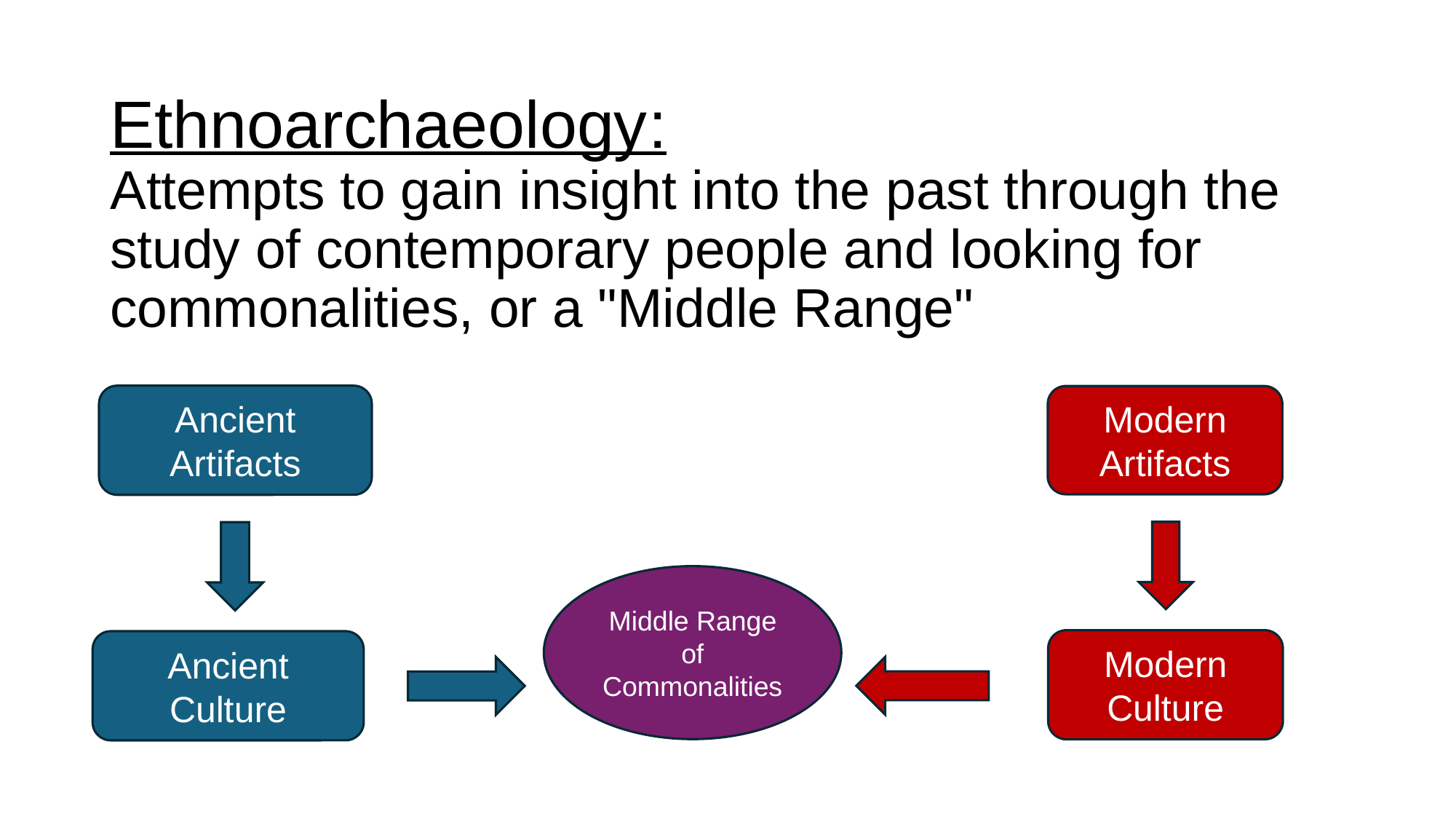

# Ethnoarchaeology: Attempts to gain insight into the past through the study of contemporary people and looking for commonalities, or a "Middle Range"
Ancient Artifacts
Modern Artifacts

Middle Range of Commonalities
Modern Culture
Ancient Culture